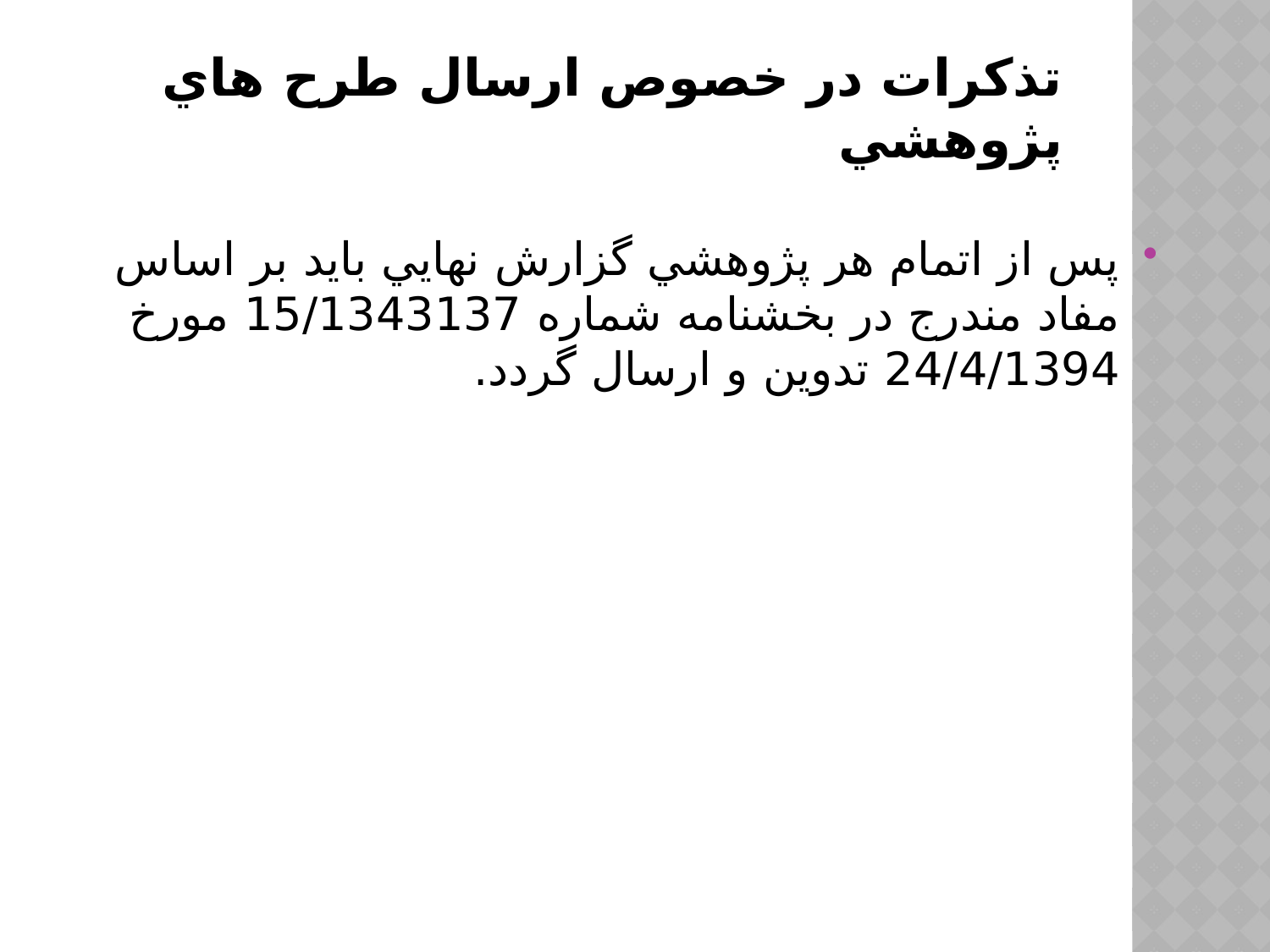

# تذكرات در خصوص ارسال طرح هاي پژوهشي
پس از اتمام هر پژوهشي گزارش نهايي بايد بر اساس مفاد مندرج در بخشنامه شماره 15/1343137 مورخ 24/4/1394 تدوين و ارسال گردد.